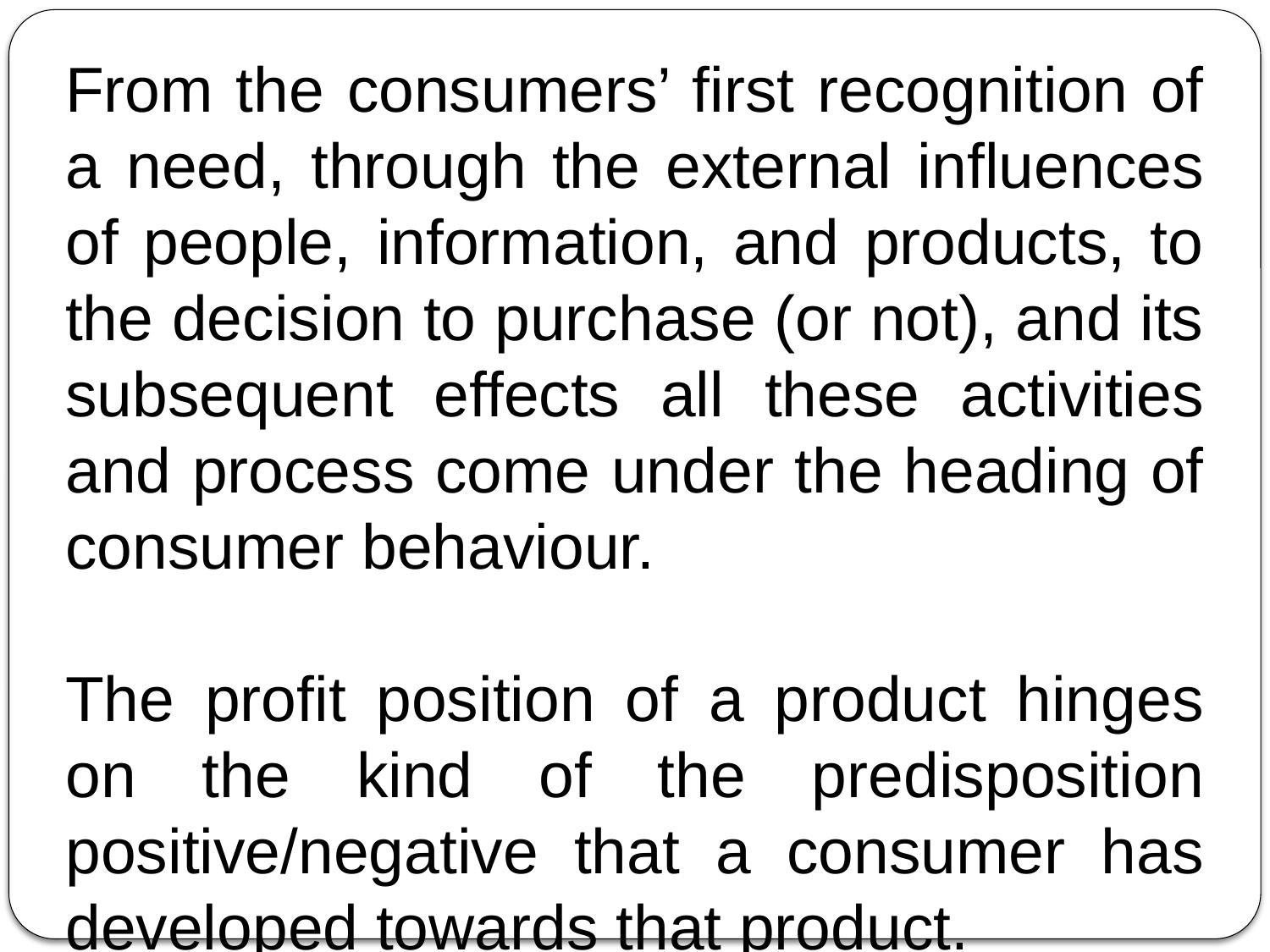

From the consumers’ first recognition of a need, through the external influences of people, information, and products, to the decision to purchase (or not), and its subsequent effects all these activities and process come under the heading of consumer behaviour.

The profit position of a product hinges on the kind of the predisposition positive/negative that a consumer has developed towards that product.